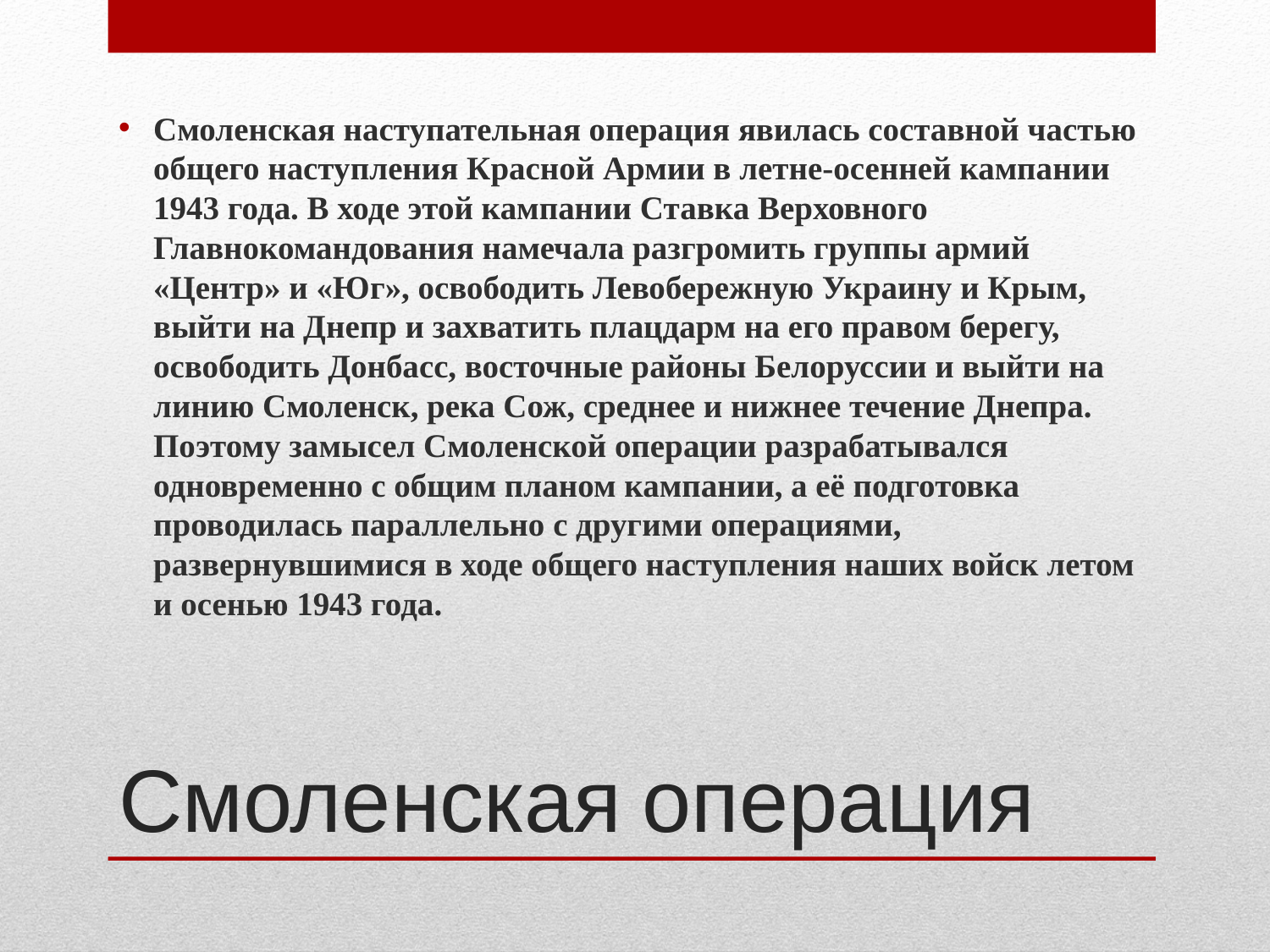

Смоленская наступательная операция явилась составной частью общего наступления Красной Армии в летне-осенней кампании 1943 года. В ходе этой кампании Ставка Верховного Главнокомандования намечала разгромить группы армий «Центр» и «Юг», освободить Левобережную Украину и Крым, выйти на Днепр и захватить плацдарм на его правом берегу, освободить Донбасс, восточные районы Белоруссии и выйти на линию Смоленск, река Сож, среднее и нижнее течение Днепра. Поэтому замысел Смоленской операции разрабатывался одновременно с общим планом кампании, а её подготовка проводилась параллельно с другими операциями, развернувшимися в ходе общего наступления наших войск летом и осенью 1943 года.
# Смоленская операция